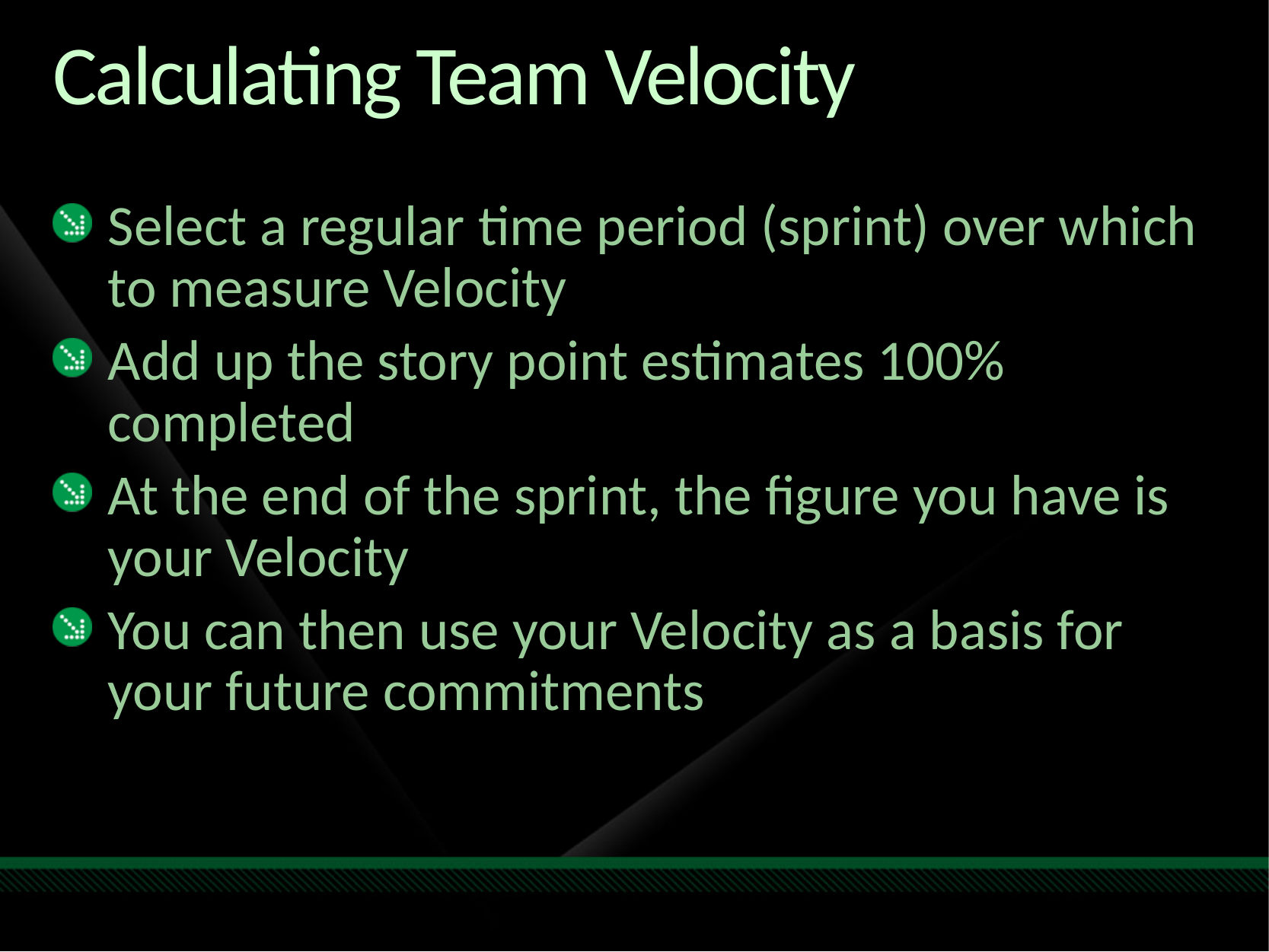

# Calculating Team Velocity
Select a regular time period (sprint) over which to measure Velocity
Add up the story point estimates 100% completed
At the end of the sprint, the figure you have is your Velocity
You can then use your Velocity as a basis for your future commitments